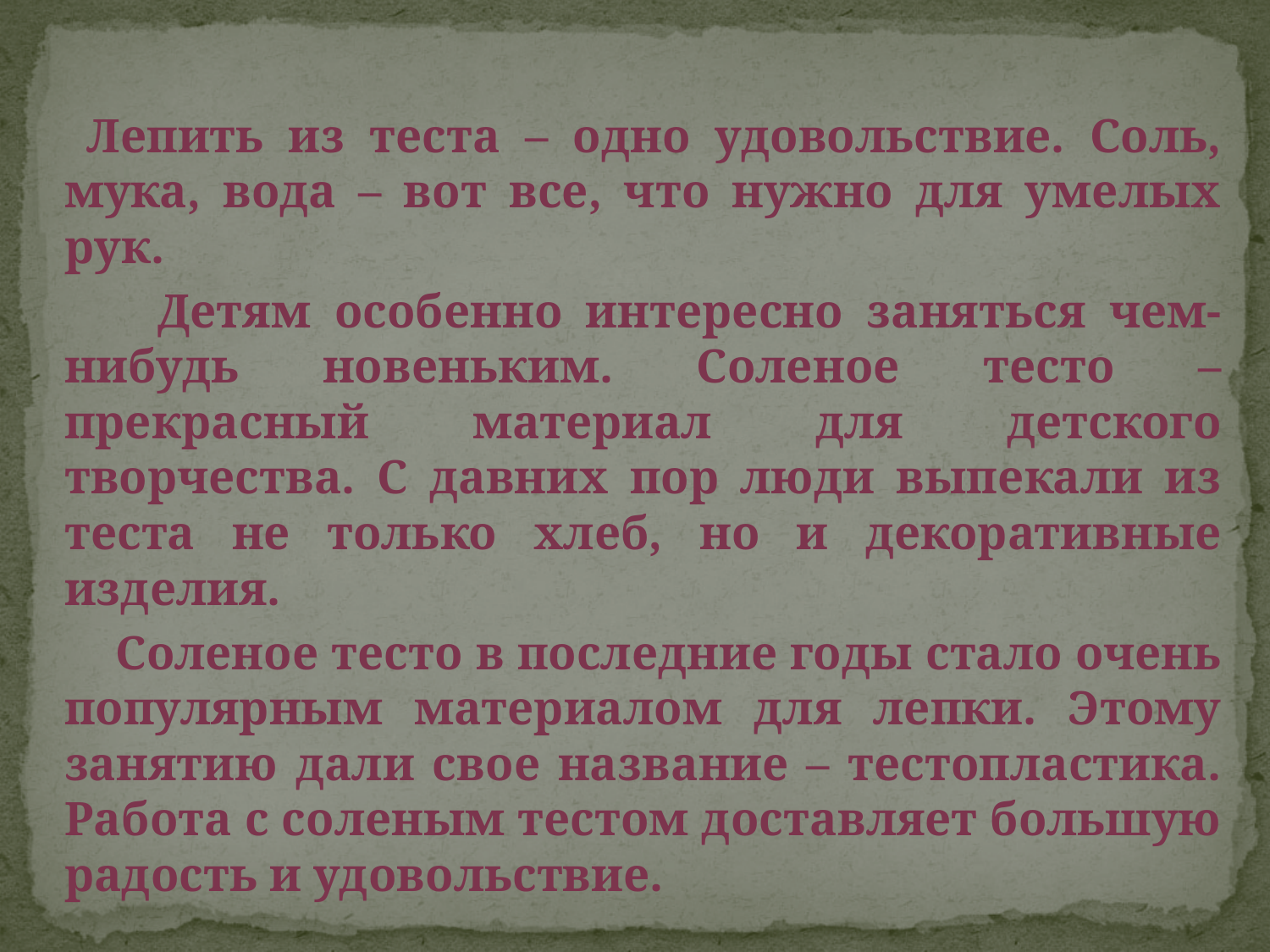

Лепить из теста – одно удовольствие. Соль, мука, вода – вот все, что нужно для умелых рук.
    Детям особенно интересно заняться чем-нибудь новеньким. Соленое тесто – прекрасный материал для детского творчества. С давних пор люди выпекали из теста не только хлеб, но и декоративные изделия.
    Соленое тесто в последние годы стало очень популярным материалом для лепки. Этому занятию дали свое название – тестопластика. Работа с соленым тестом доставляет большую радость и удовольствие.